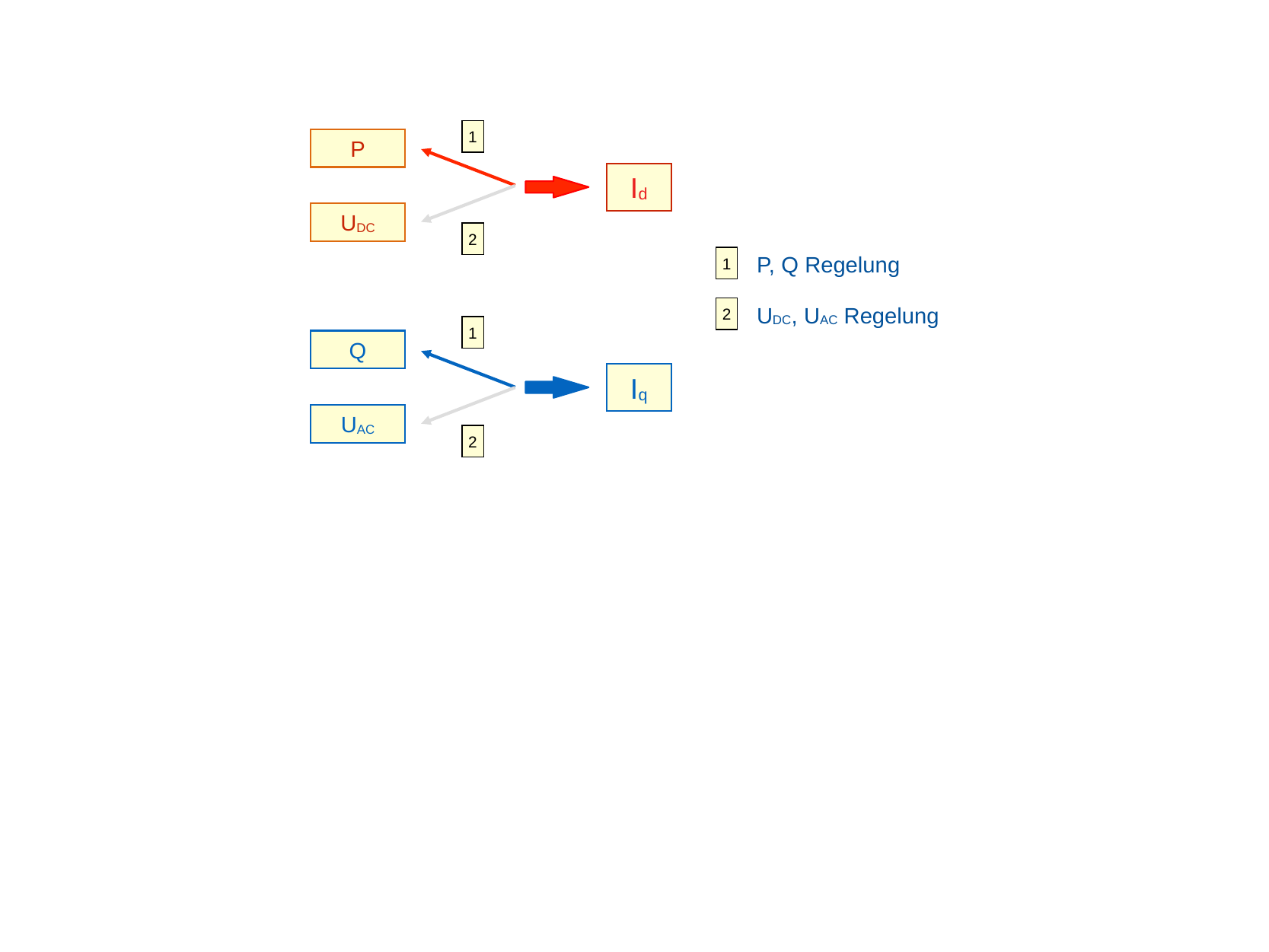

1
P

Id

UDC
2
P, Q Regelung
1
UDC, UAC Regelung
2
1
Q

Iq

UAC
2